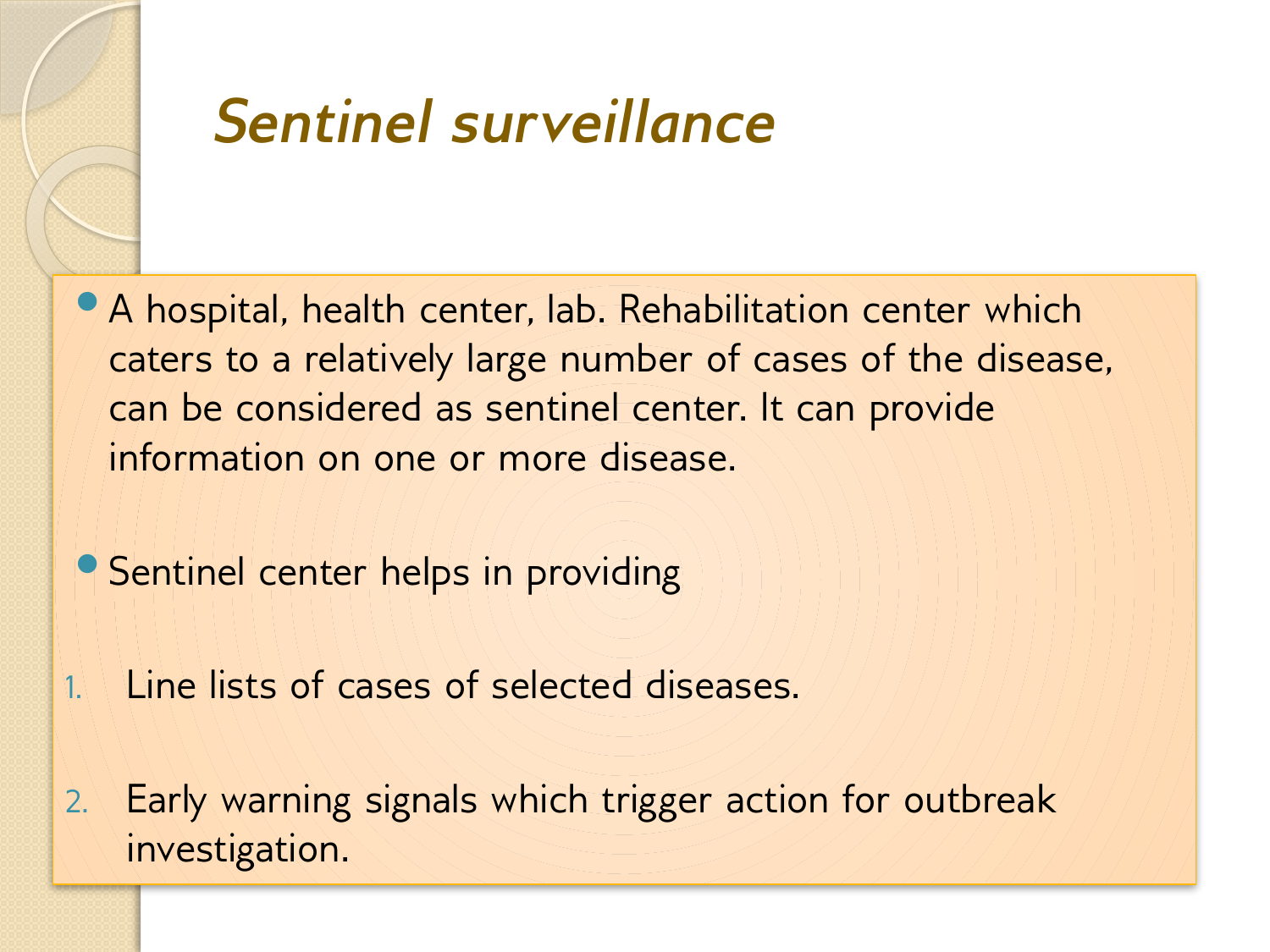

# Sentinel surveillance
A hospital, health center, lab. Rehabilitation center which caters to a relatively large number of cases of the disease, can be considered as sentinel center. It can provide information on one or more disease.

Sentinel center helps in providing

Line lists of cases of selected diseases.

Early warning signals which trigger action for outbreak investigation.